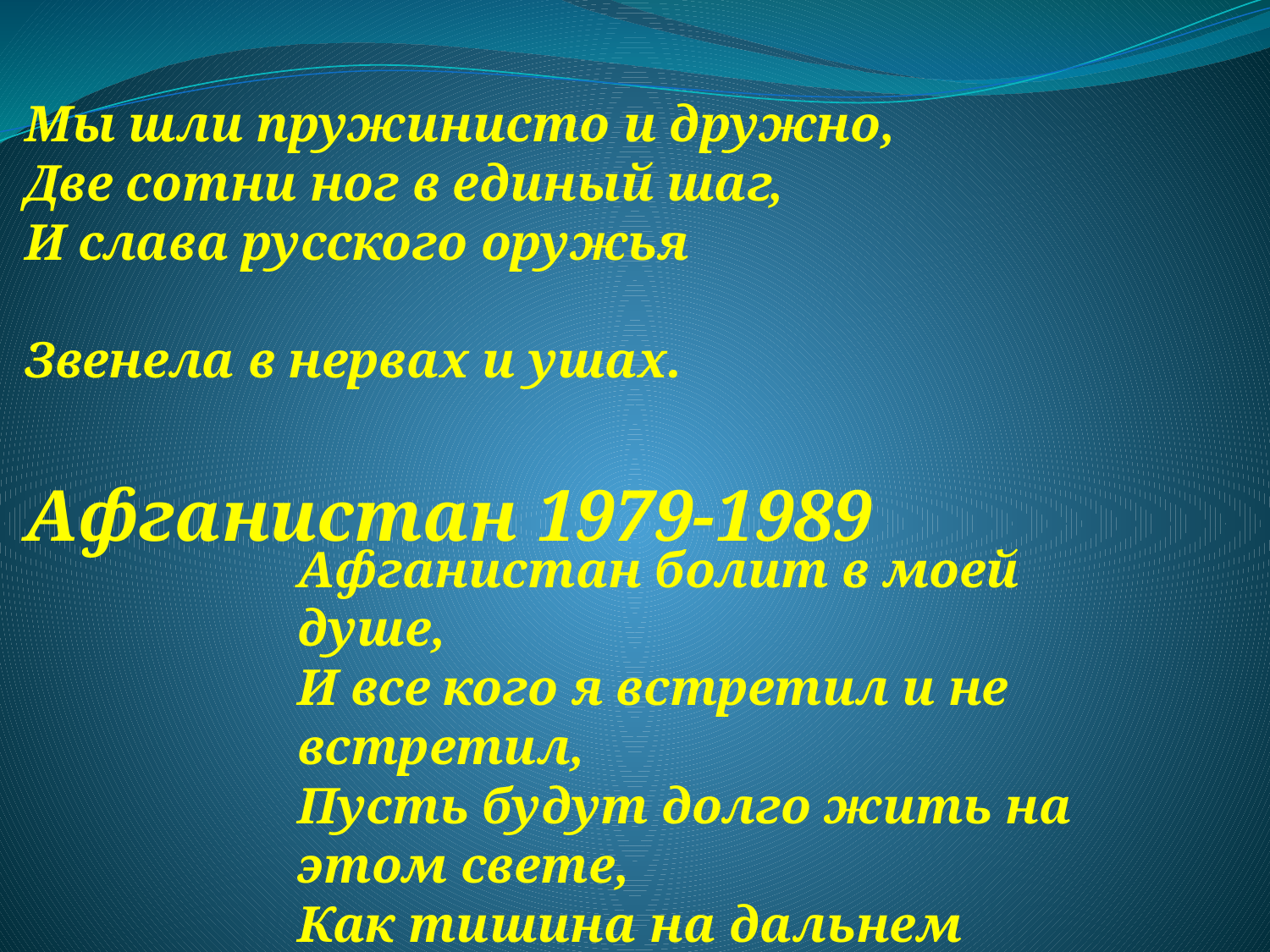

Мы шли пружинисто и дружно,
Две сотни ног в единый шаг,
И слава русского оружья                                                                                                              Звенела в нервах и ушах.

Афганистан 1979-1989

Афганистан болит в моей душе,
И все кого я встретил и не встретил,
Пусть будут долго жить на этом свете,
Как тишина на дальнем берегу.